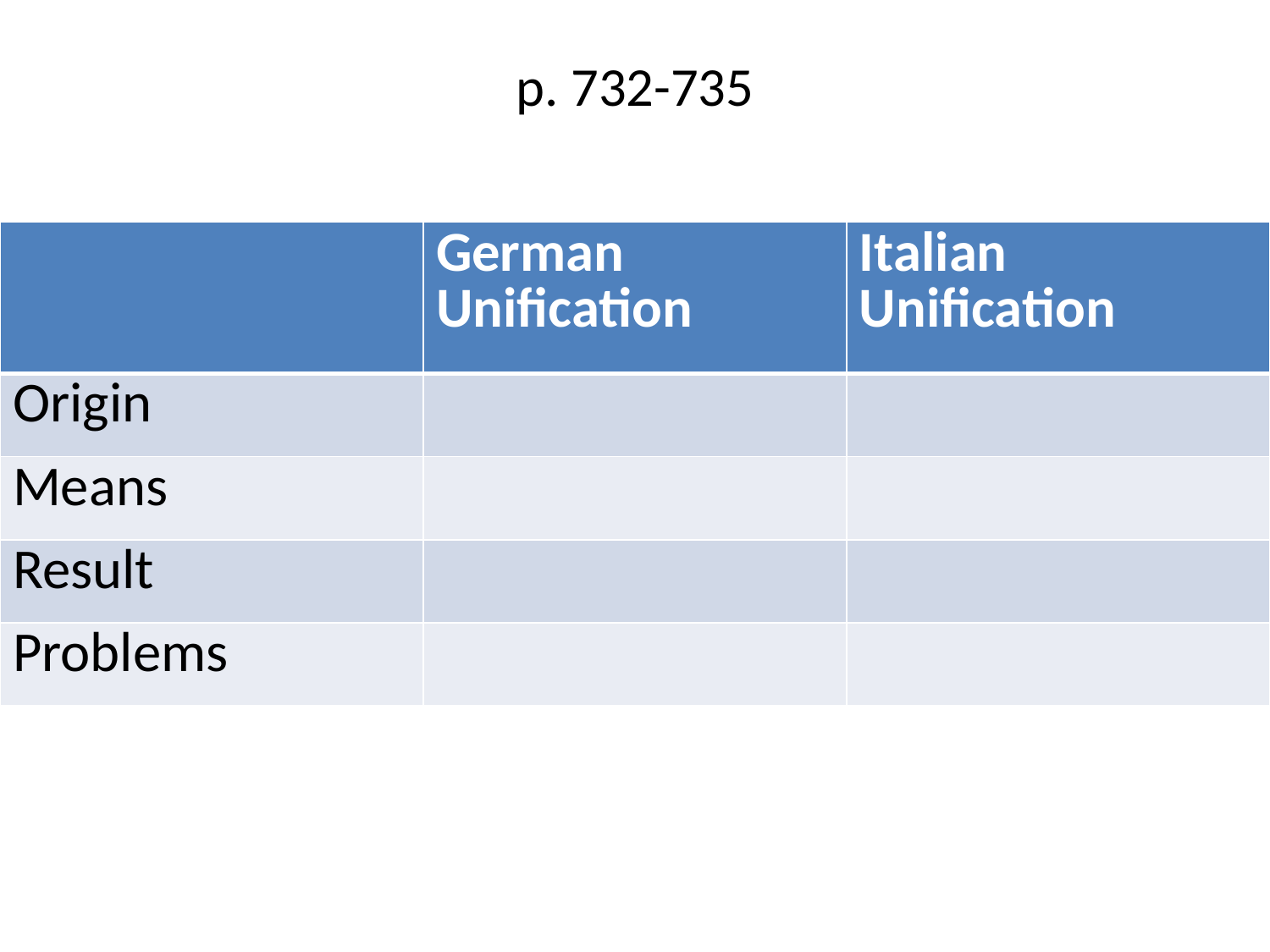

# p. 732-735
|  | German Unification | Italian Unification |
| --- | --- | --- |
| Origin |  |  |
| Means |  |  |
| Result |  |  |
| Problems |  |  |